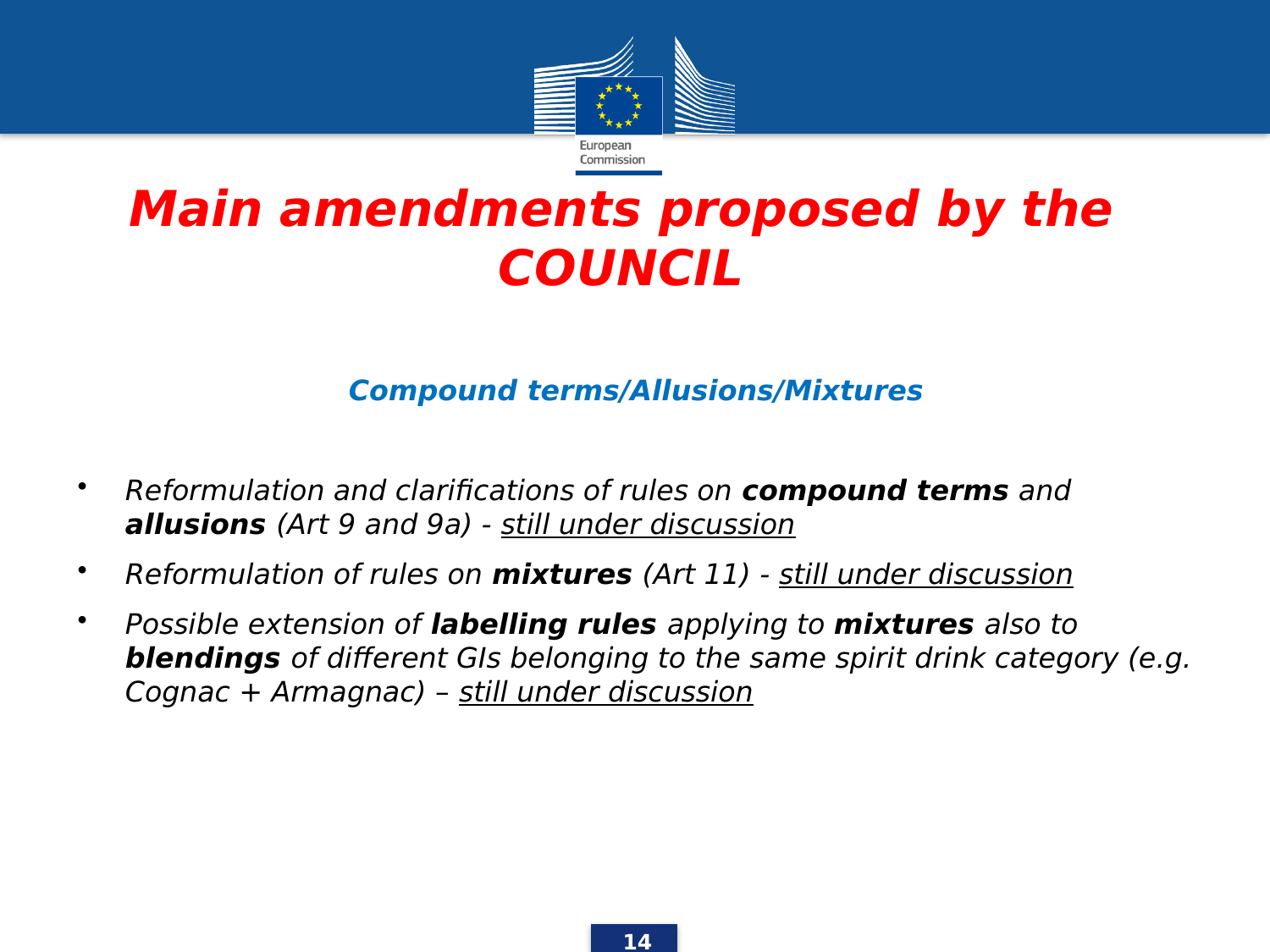

# Main amendments proposed by the COUNCIL
Compound terms/Allusions/Mixtures

Reformulation and clarifications of rules on compound terms and allusions (Art 9 and 9a) - still under discussion
Reformulation of rules on mixtures (Art 11) - still under discussion
Possible extension of labelling rules applying to mixtures also to blendings of different GIs belonging to the same spirit drink category (e.g. Cognac + Armagnac) – still under discussion